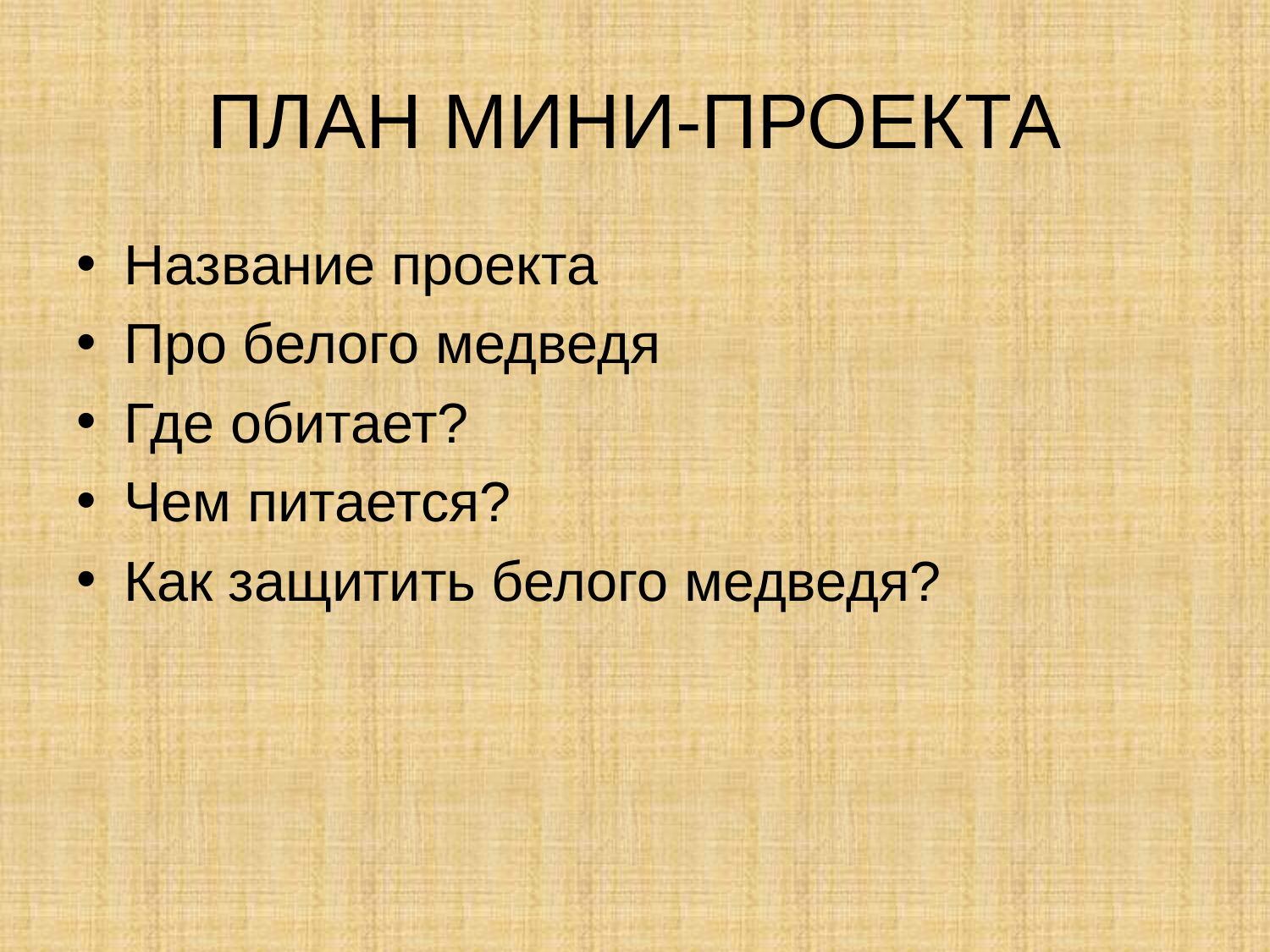

# ПЛАН МИНИ-ПРОЕКТА
Название проекта
Про белого медведя
Где обитает?
Чем питается?
Как защитить белого медведя?